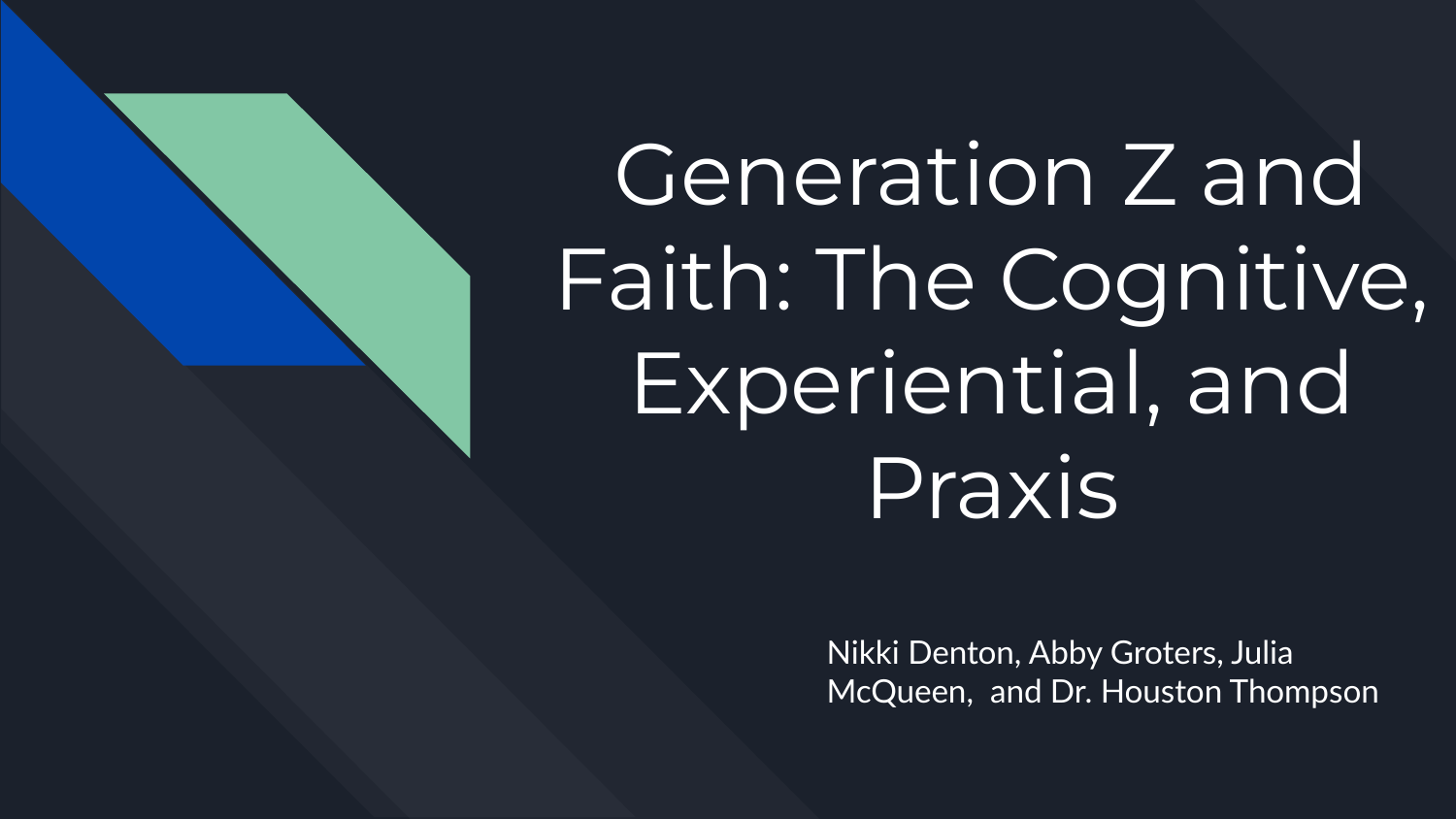

# Generation Z and Faith: The Cognitive, Experiential, and Praxis
Nikki Denton, Abby Groters, Julia McQueen,  and Dr. Houston Thompson